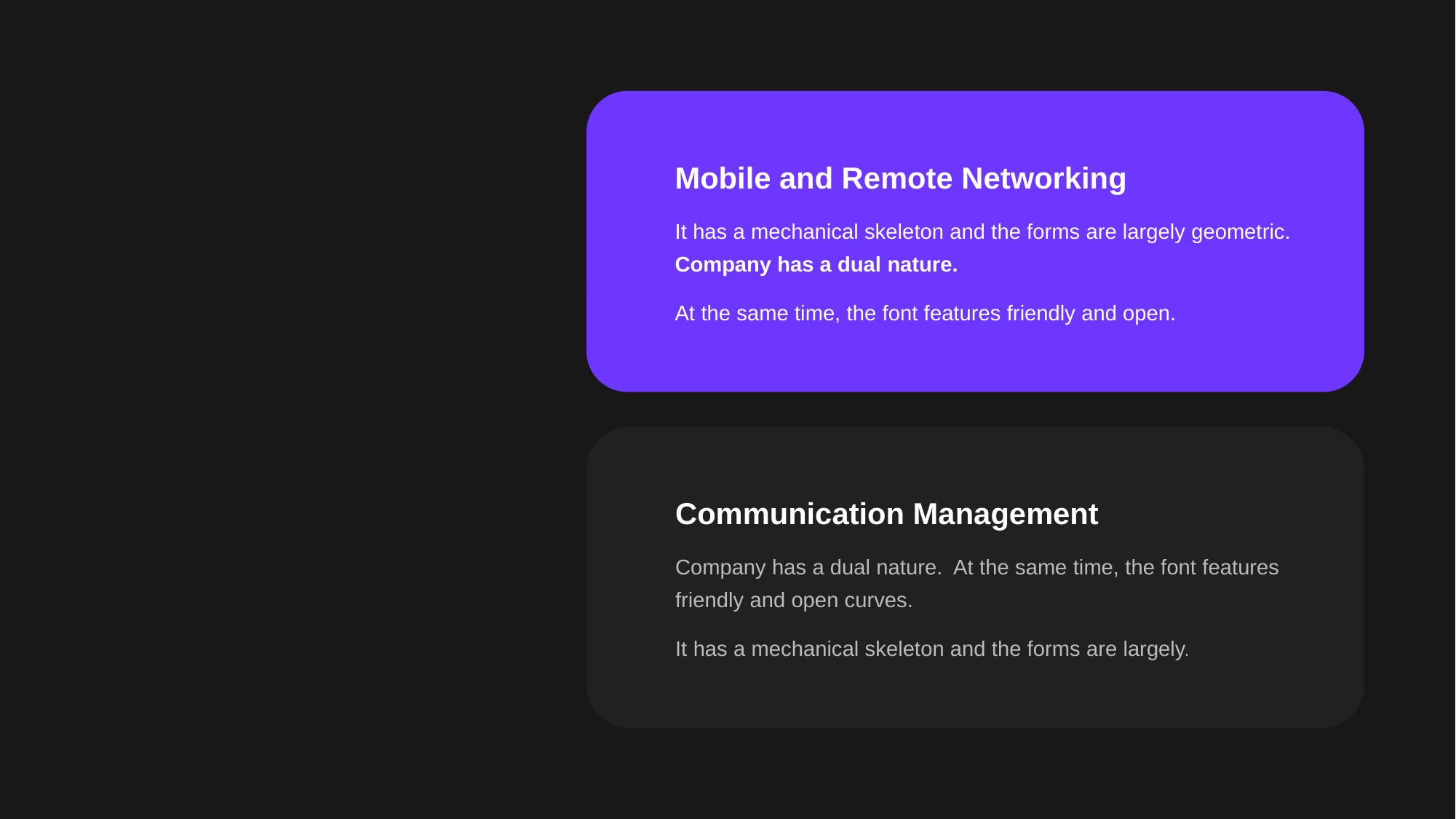

Mobile and Remote Networking
It has a mechanical skeleton and the forms are largely geometric. Company has a dual nature.
At the same time, the font features friendly and open.
Communication Management
Company has a dual nature.  At the same time, the font features friendly and open curves.
It has a mechanical skeleton and the forms are largely.